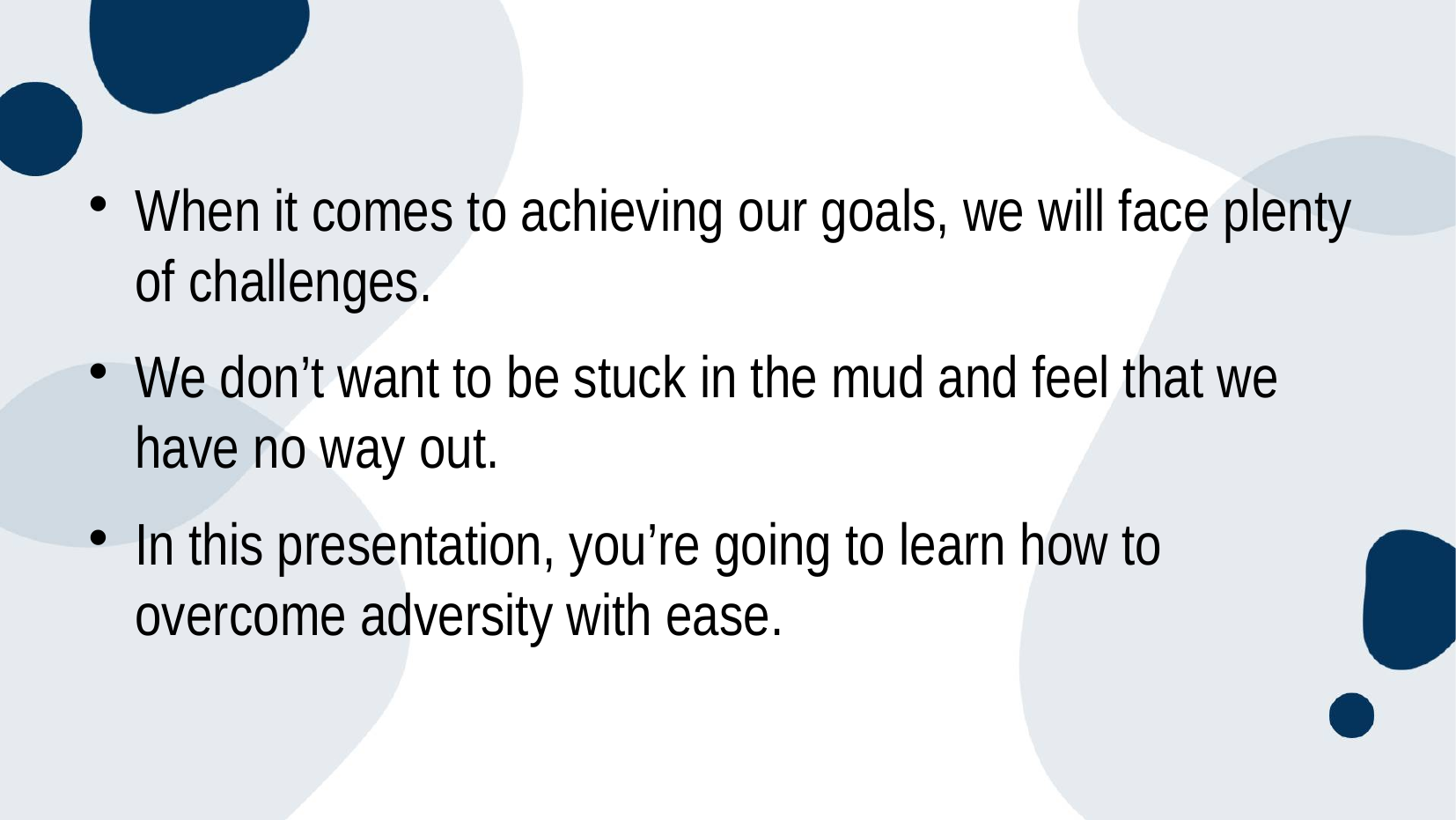

#
When it comes to achieving our goals, we will face plenty of challenges.
We don’t want to be stuck in the mud and feel that we have no way out.
In this presentation, you’re going to learn how to overcome adversity with ease.